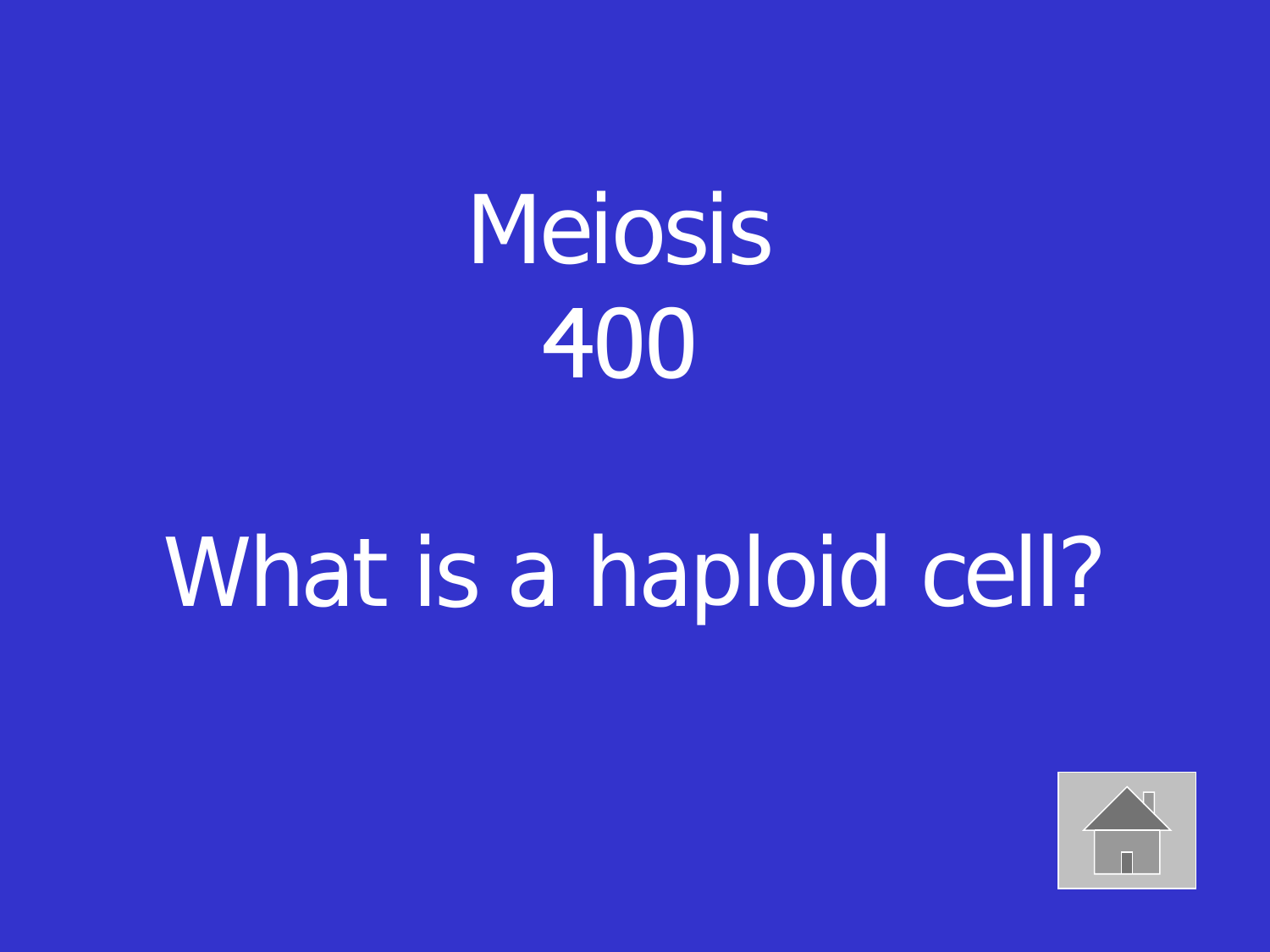

# Meiosis 400 What is a haploid cell?